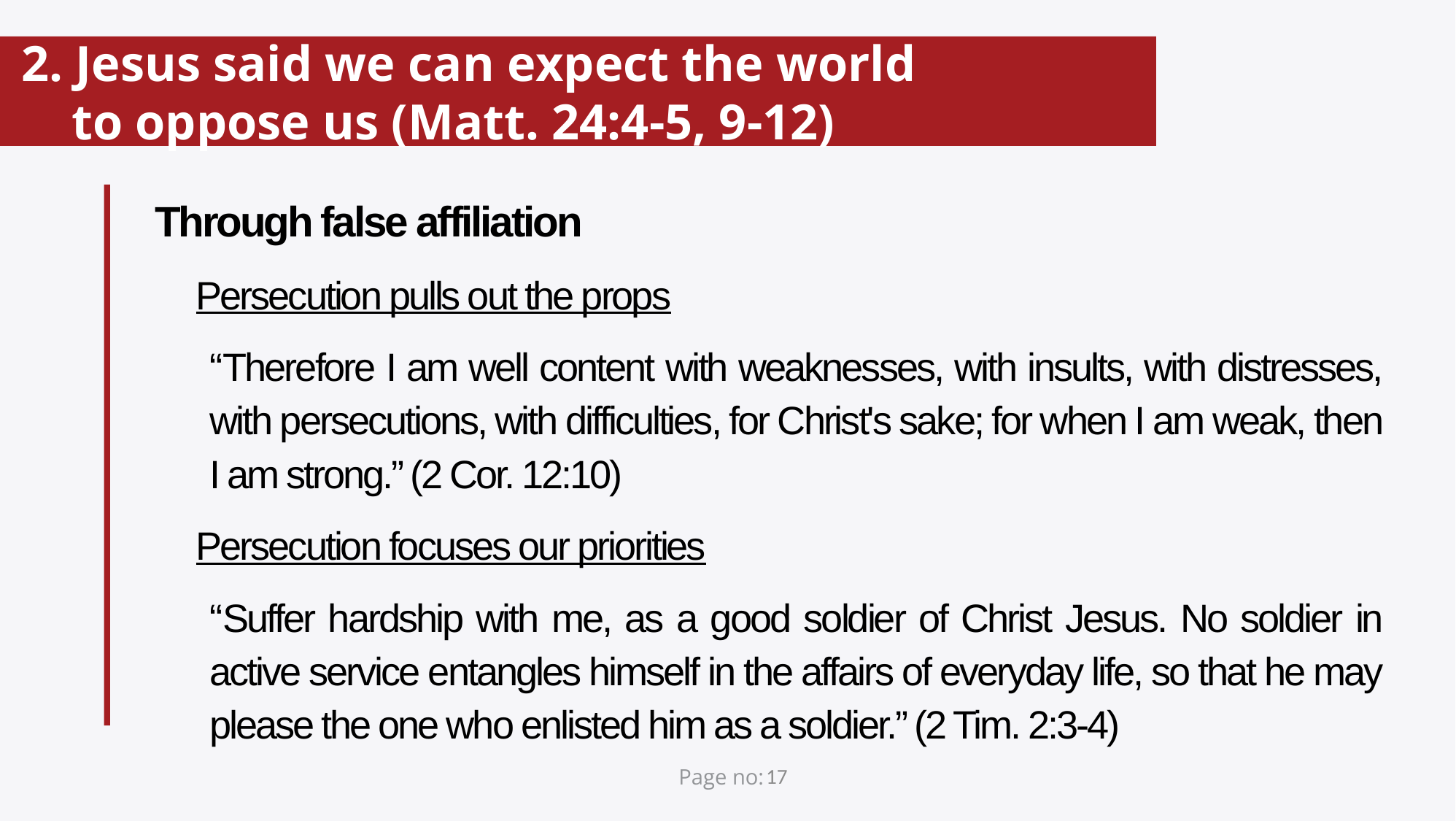

# 2. Jesus said we can expect the world to oppose us (Matt. 24:4-5, 9-12)
Through false affiliation
Persecution pulls out the props
“Therefore I am well content with weaknesses, with insults, with distresses, with persecutions, with difficulties, for Christ's sake; for when I am weak, then I am strong.” (2 Cor. 12:10)
Persecution focuses our priorities
“Suffer hardship with me, as a good soldier of Christ Jesus. No soldier in active service entangles himself in the affairs of everyday life, so that he may please the one who enlisted him as a soldier.” (2 Tim. 2:3-4)